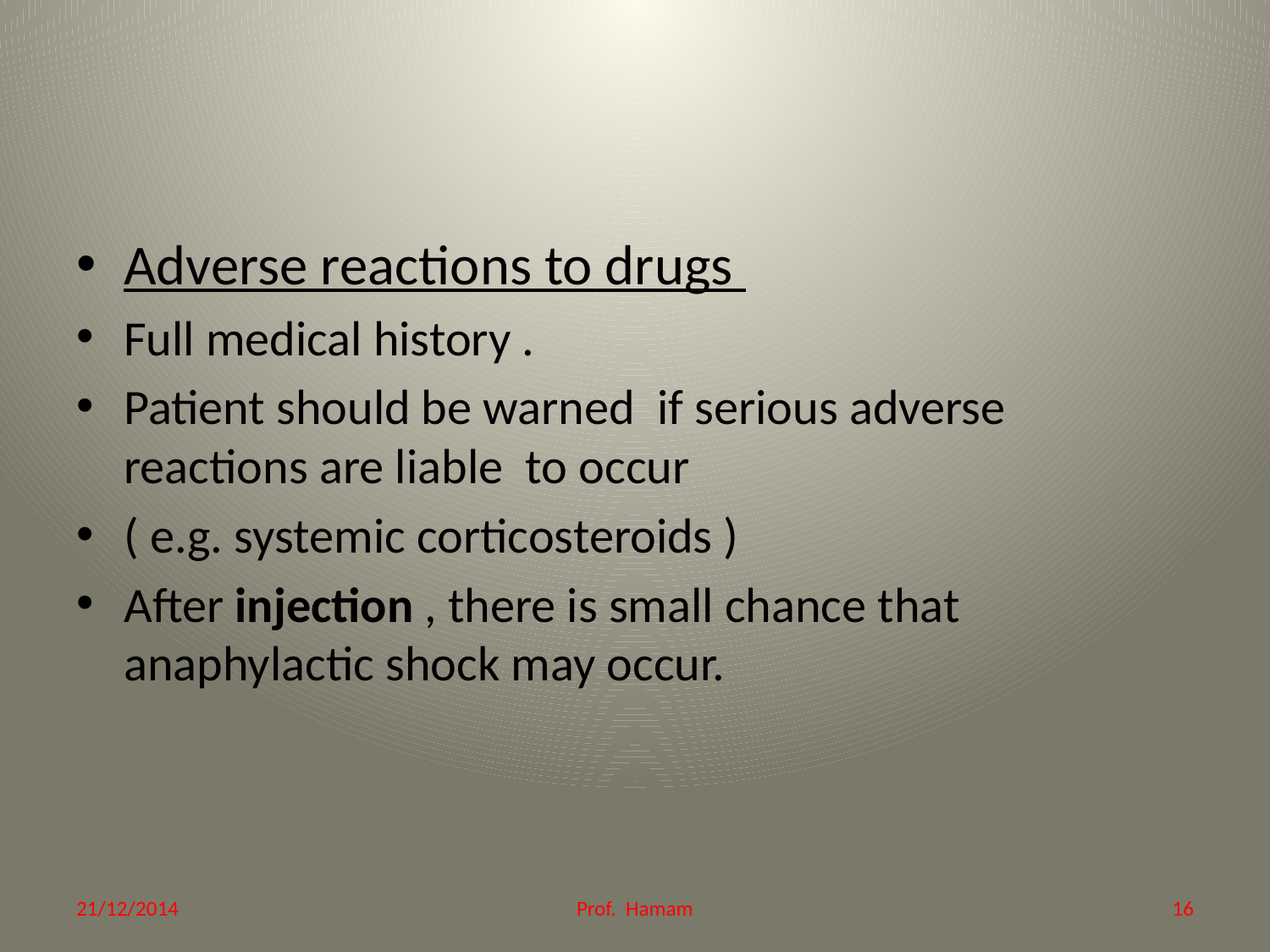

#
Adverse reactions to drugs
Full medical history .
Patient should be warned  if serious adverse   reactions are liable  to occur
( e.g. systemic corticosteroids )
After injection , there is small chance that anaphylactic shock may occur.
21/12/2014
Prof.  Hamam
16